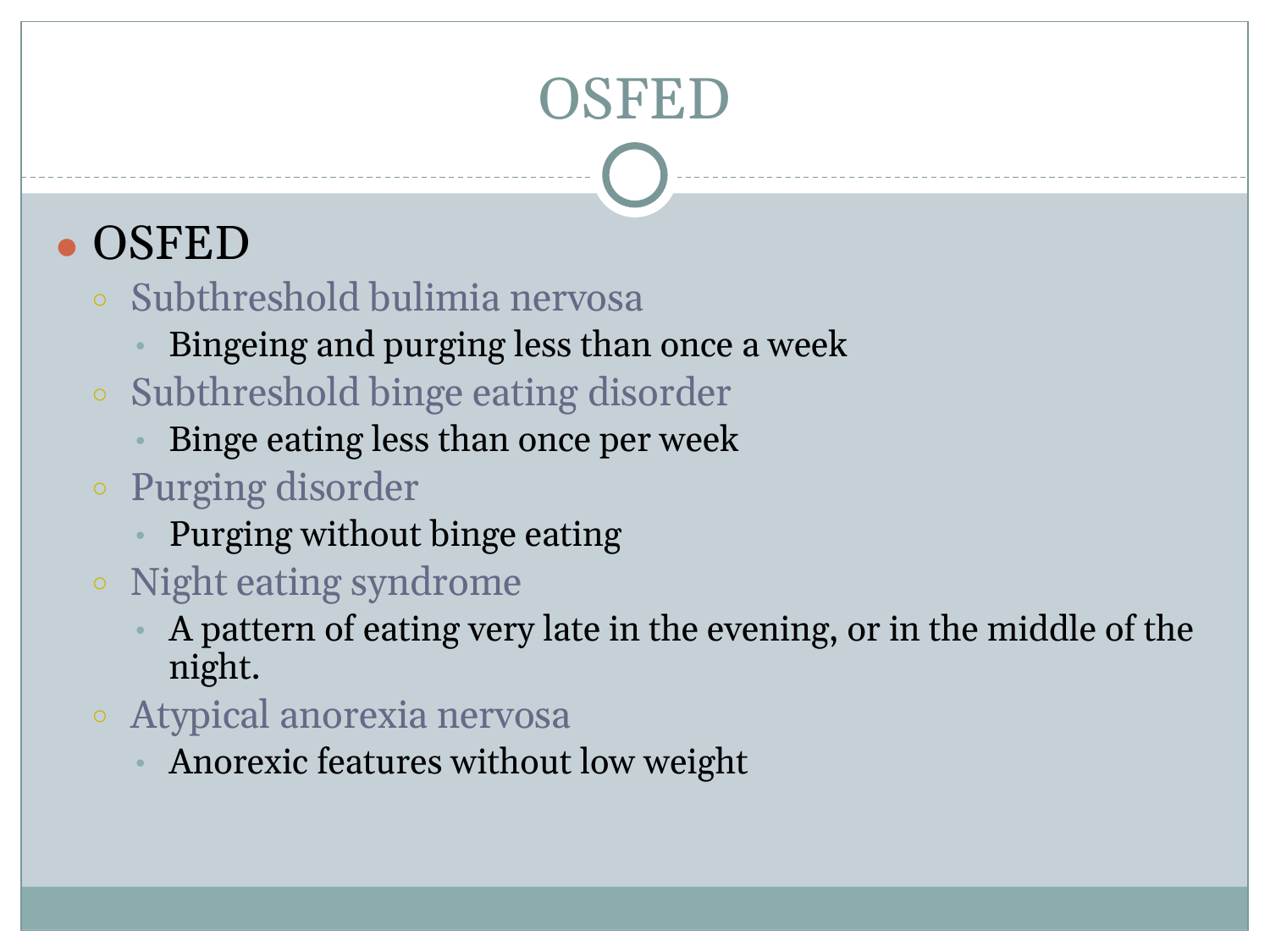

# OSFED
OSFED
Subthreshold bulimia nervosa
Bingeing and purging less than once a week
Subthreshold binge eating disorder
Binge eating less than once per week
Purging disorder
Purging without binge eating
Night eating syndrome
A pattern of eating very late in the evening, or in the middle of the night.
Atypical anorexia nervosa
Anorexic features without low weight